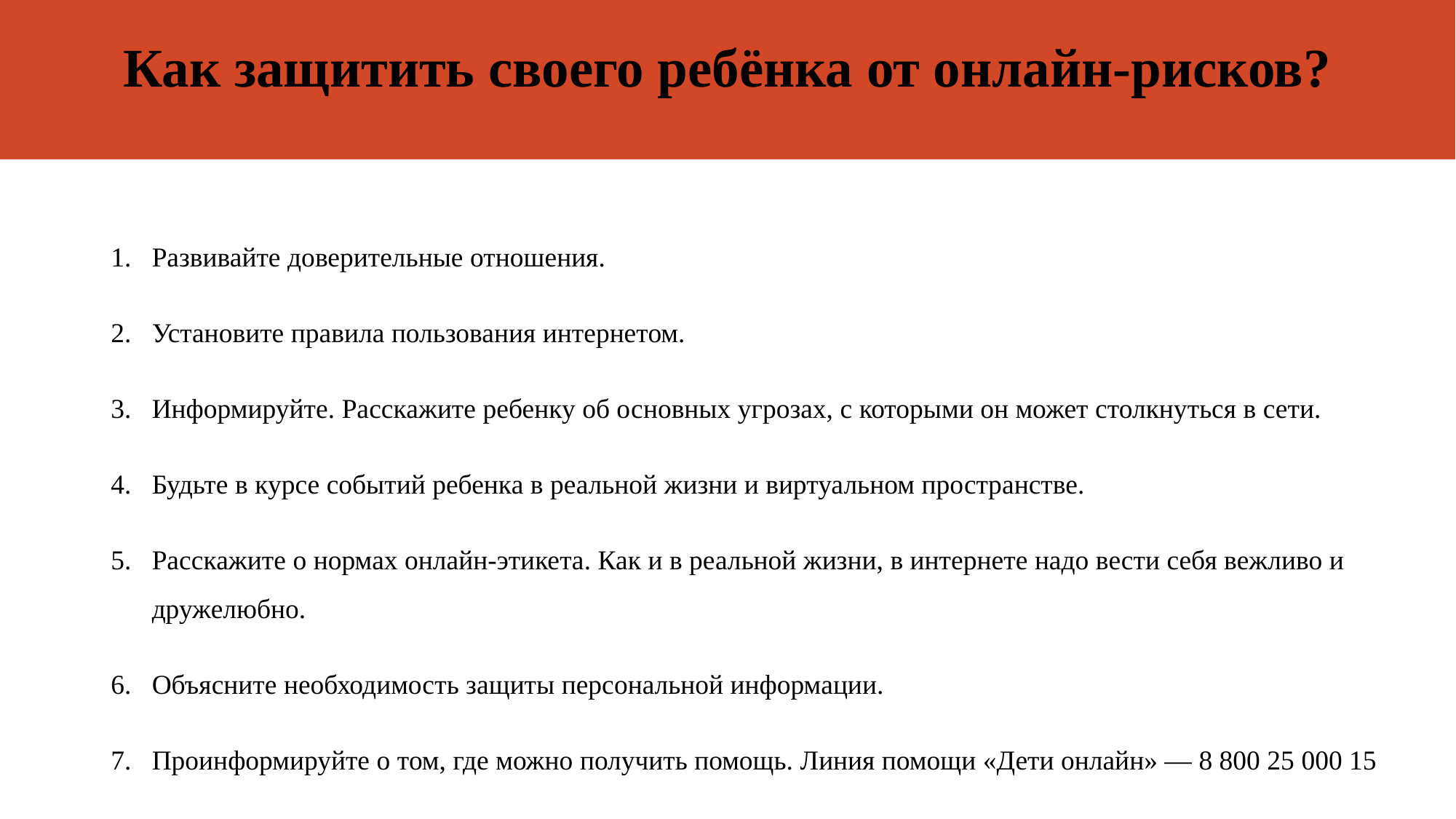

# Как защитить своего ребёнка от онлайн-рисков?
Развивайте доверительные отношения.
Установите правила пользования интернетом.
Информируйте. Расскажите ребенку об основных угрозах, с которыми он может столкнуться в сети.
Будьте в курсе событий ребенка в реальной жизни и виртуальном пространстве.
Расскажите о нормах онлайн-этикета. Как и в реальной жизни, в интернете надо вести себя вежливо и дружелюбно.
Объясните необходимость защиты персональной информации.
Проинформируйте о том, где можно получить помощь. Линия помощи «Дети онлайн» — 8 800 25 000 15